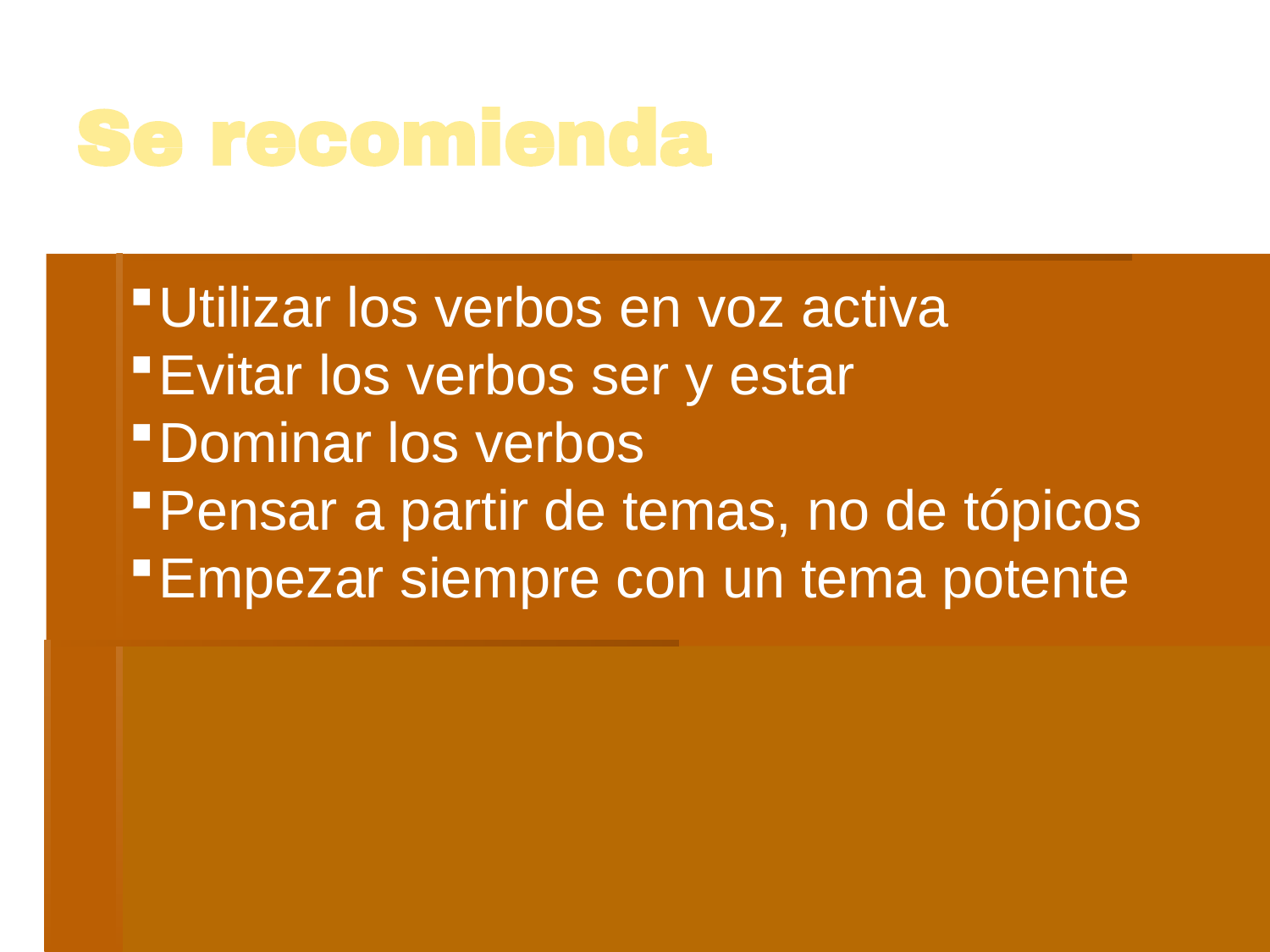

Se recomienda
Utilizar los verbos en voz activa
Evitar los verbos ser y estar
Dominar los verbos
Pensar a partir de temas, no de tópicos
Empezar siempre con un tema potente